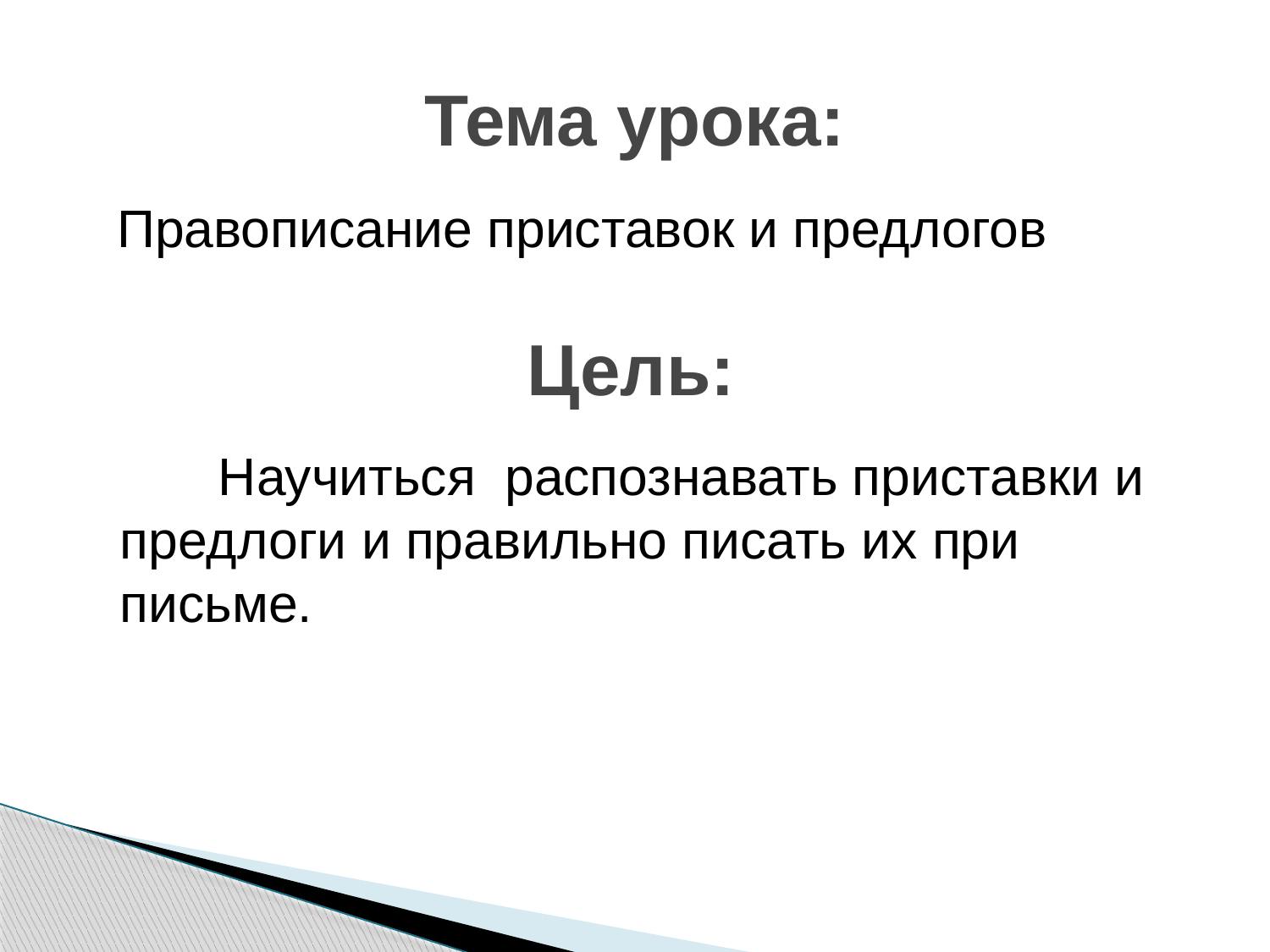

# Тема урока:
Правописание приставок и предлогов
Цель:
Научиться  распознавать приставки и предлоги и правильно писать их при письме.